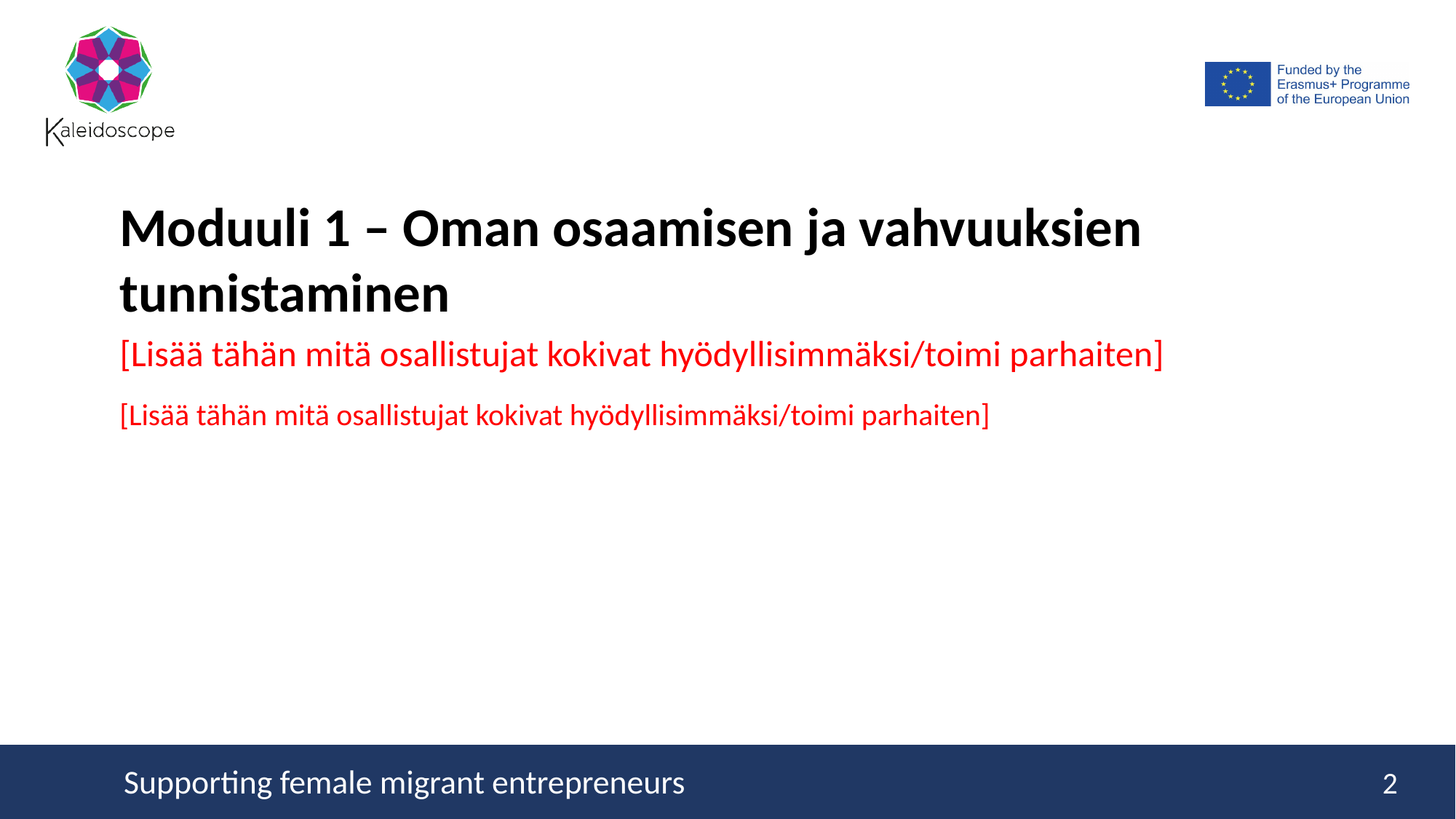

Moduuli 1 – Oman osaamisen ja vahvuuksien tunnistaminen
[Lisää tähän mitä osallistujat kokivat hyödyllisimmäksi/toimi parhaiten]
[Lisää tähän mitä osallistujat kokivat hyödyllisimmäksi/toimi parhaiten]

2